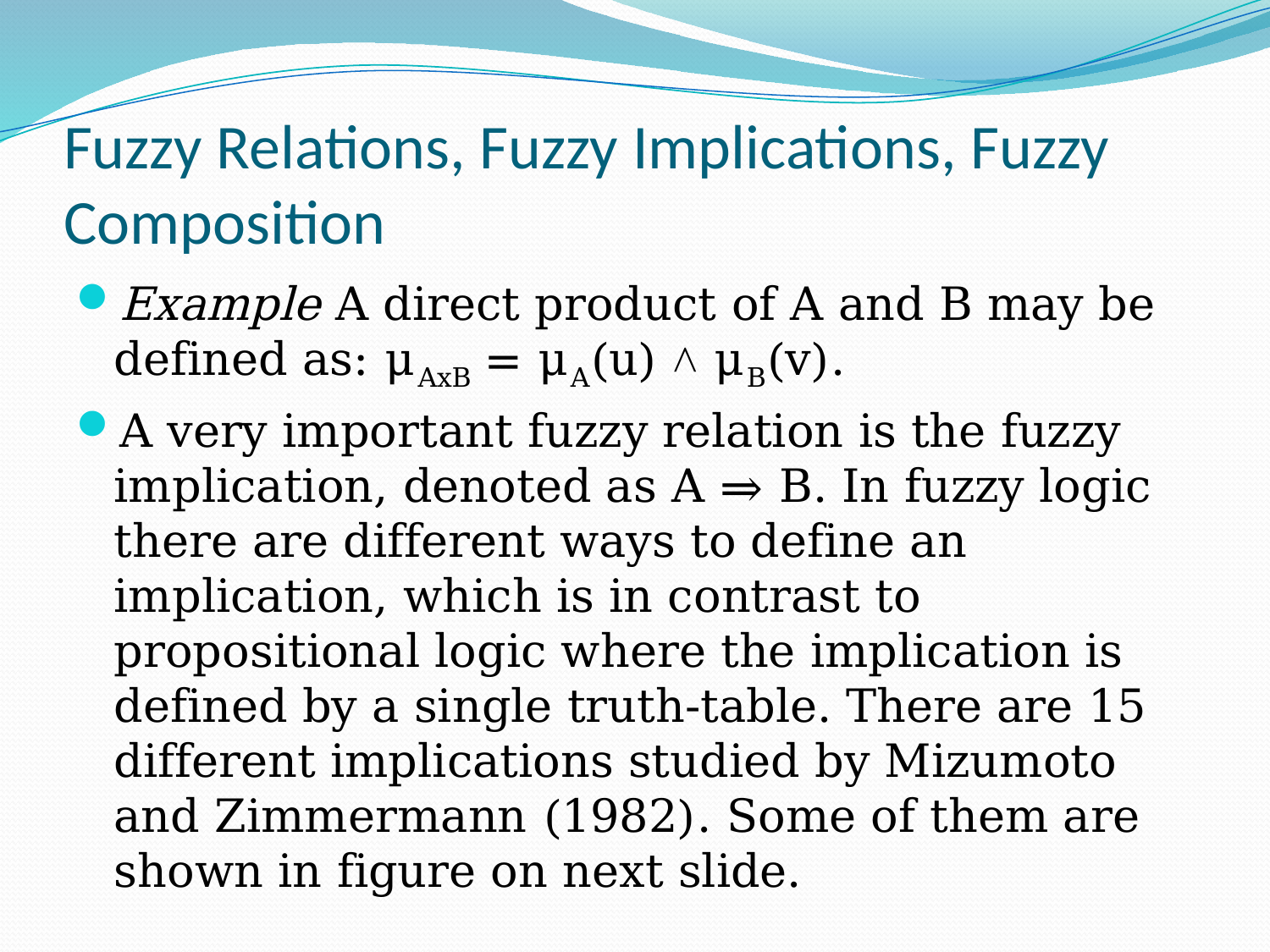

# Fuzzy Relations, Fuzzy Implications, Fuzzy Composition
Example A direct product of A and B may be defined as: μAxB = μA(u) ˄ μB(v).
A very important fuzzy relation is the fuzzy implication, denoted as A ⇒ B. In fuzzy logic there are different ways to define an implication, which is in contrast to propositional logic where the implication is defined by a single truth-table. There are 15 different implications studied by Mizumoto and Zimmermann (1982). Some of them are shown in figure on next slide.